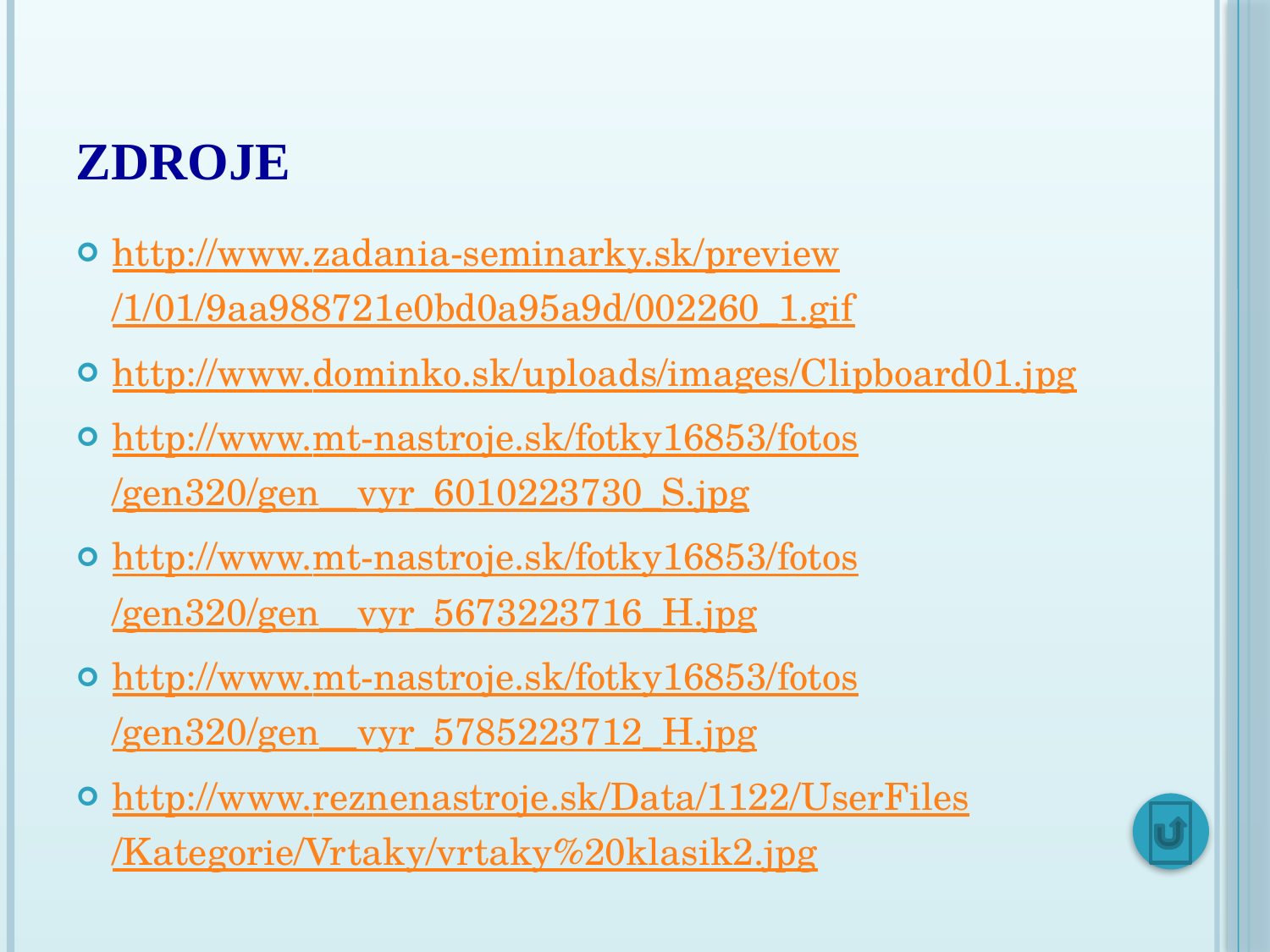

# Zdroje
http://www.zadania-seminarky.sk/preview/1/01/9aa988721e0bd0a95a9d/002260_1.gif
http://www.dominko.sk/uploads/images/Clipboard01.jpg
http://www.mt-nastroje.sk/fotky16853/fotos/gen320/gen__vyr_6010223730_S.jpg
http://www.mt-nastroje.sk/fotky16853/fotos/gen320/gen__vyr_5673223716_H.jpg
http://www.mt-nastroje.sk/fotky16853/fotos/gen320/gen__vyr_5785223712_H.jpg
http://www.reznenastroje.sk/Data/1122/UserFiles/Kategorie/Vrtaky/vrtaky%20klasik2.jpg